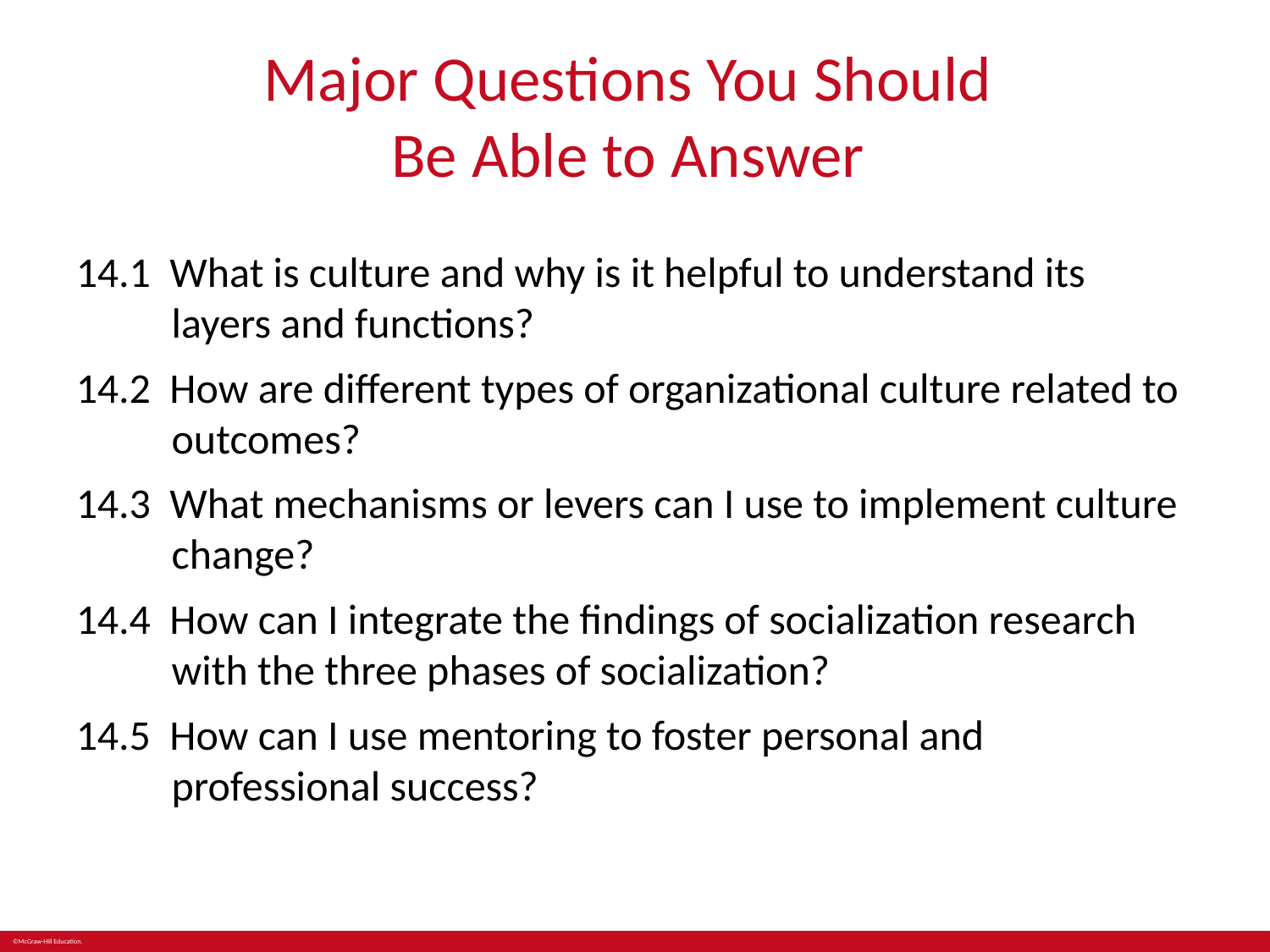

# Major Questions You Should Be Able to Answer
14.1  What is culture and why is it helpful to understand its layers and functions?
14.2  How are different types of organizational culture related to outcomes?
14.3  What mechanisms or levers can I use to implement culture change?
14.4  How can I integrate the findings of socialization research with the three phases of socialization?
14.5  How can I use mentoring to foster personal and professional success?